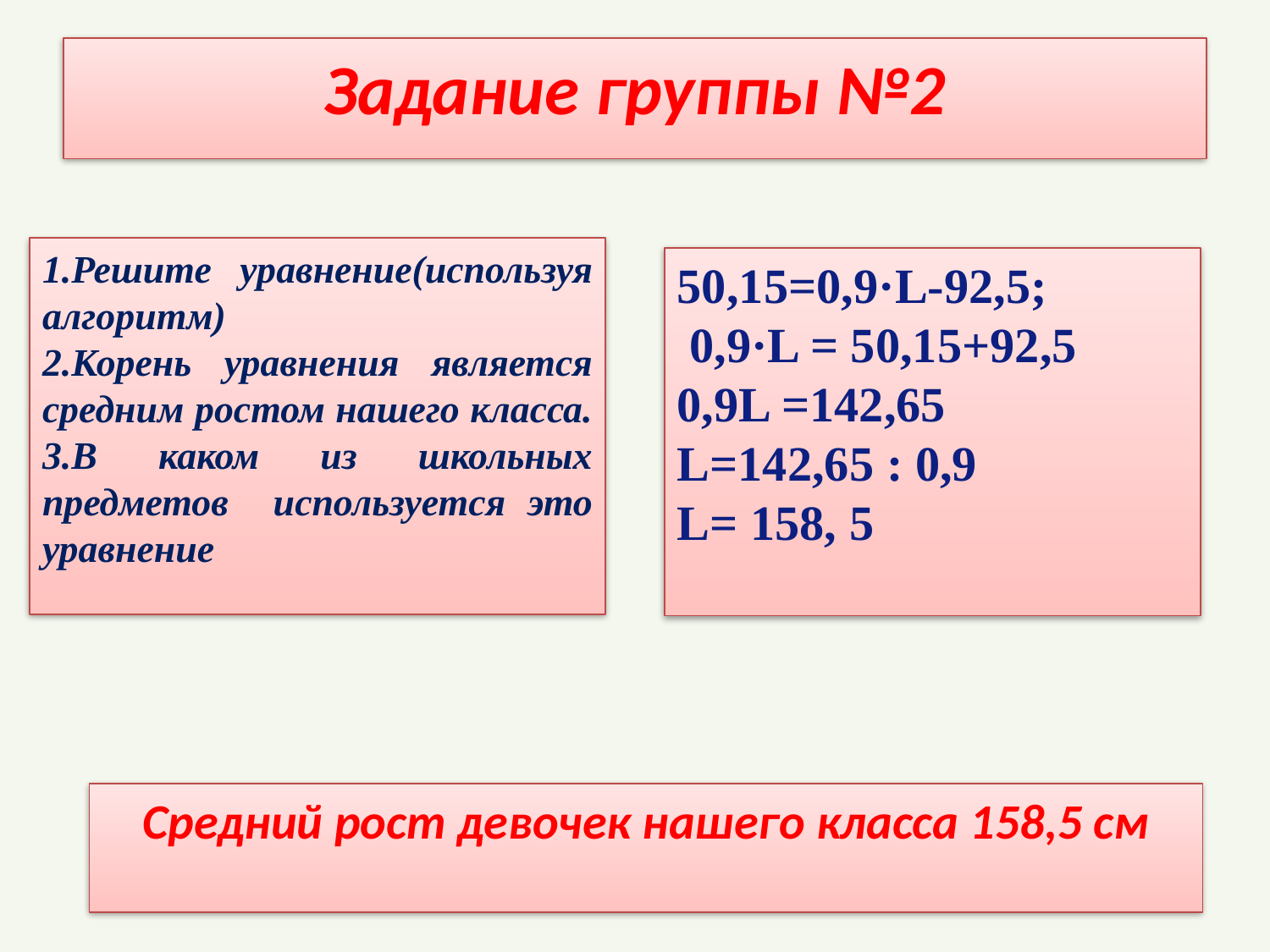

Задание группы №2
1.Решите уравнение(используя алгоритм)
2.Корень уравнения является средним ростом нашего класса. 3.В каком из школьных предметов  используется это уравнение

50,15=0,9·L-92,5;
 0,9·L = 50,15+92,5
0,9L =142,65
L=142,65 : 0,9
L= 158, 5

Средний рост девочек нашего класса 158,5 см